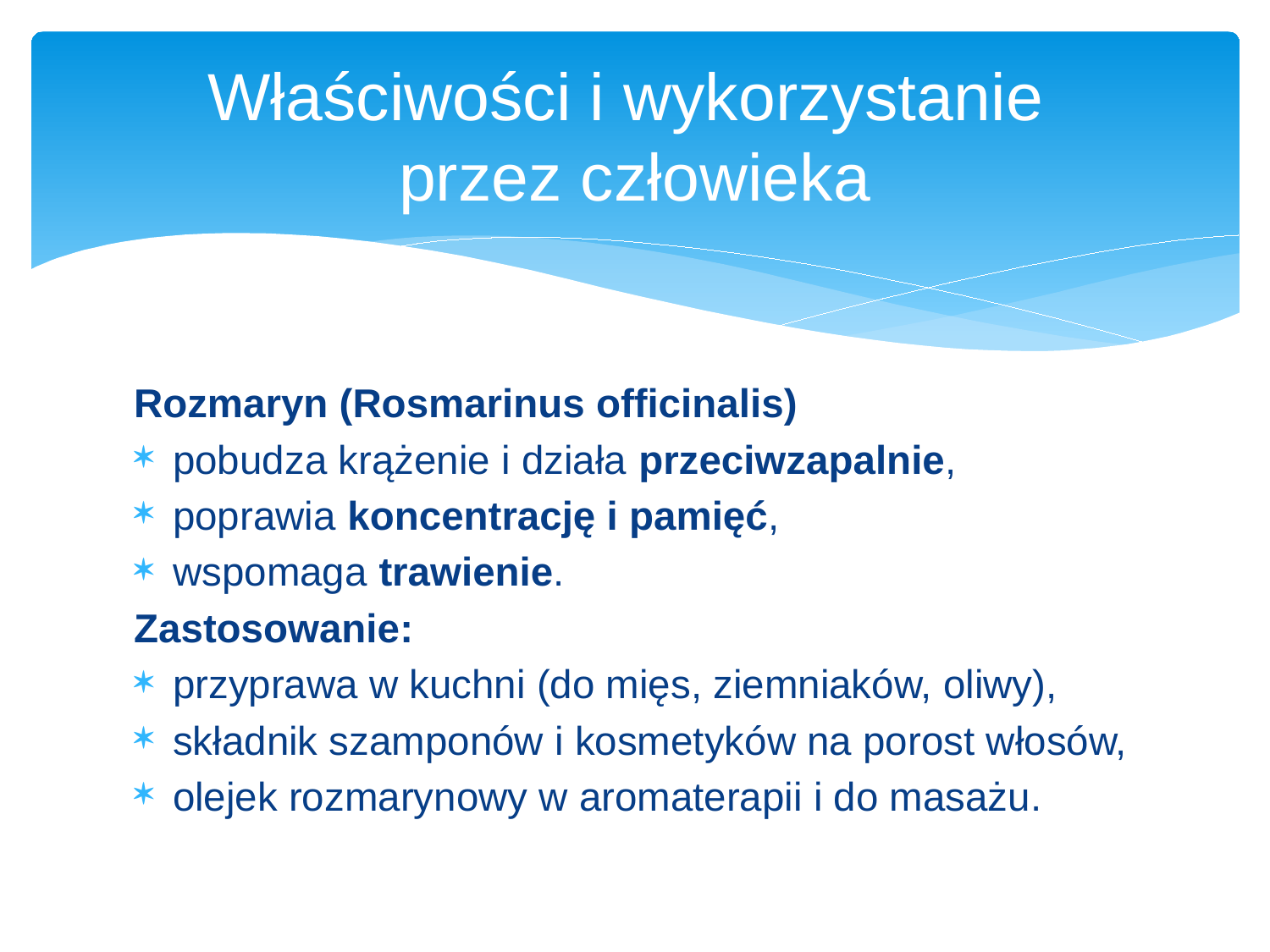

# Właściwości i wykorzystanie przez człowieka
Rozmaryn (Rosmarinus officinalis)
pobudza krążenie i działa przeciwzapalnie,
poprawia koncentrację i pamięć,
wspomaga trawienie.
Zastosowanie:
przyprawa w kuchni (do mięs, ziemniaków, oliwy),
składnik szamponów i kosmetyków na porost włosów,
olejek rozmarynowy w aromaterapii i do masażu.